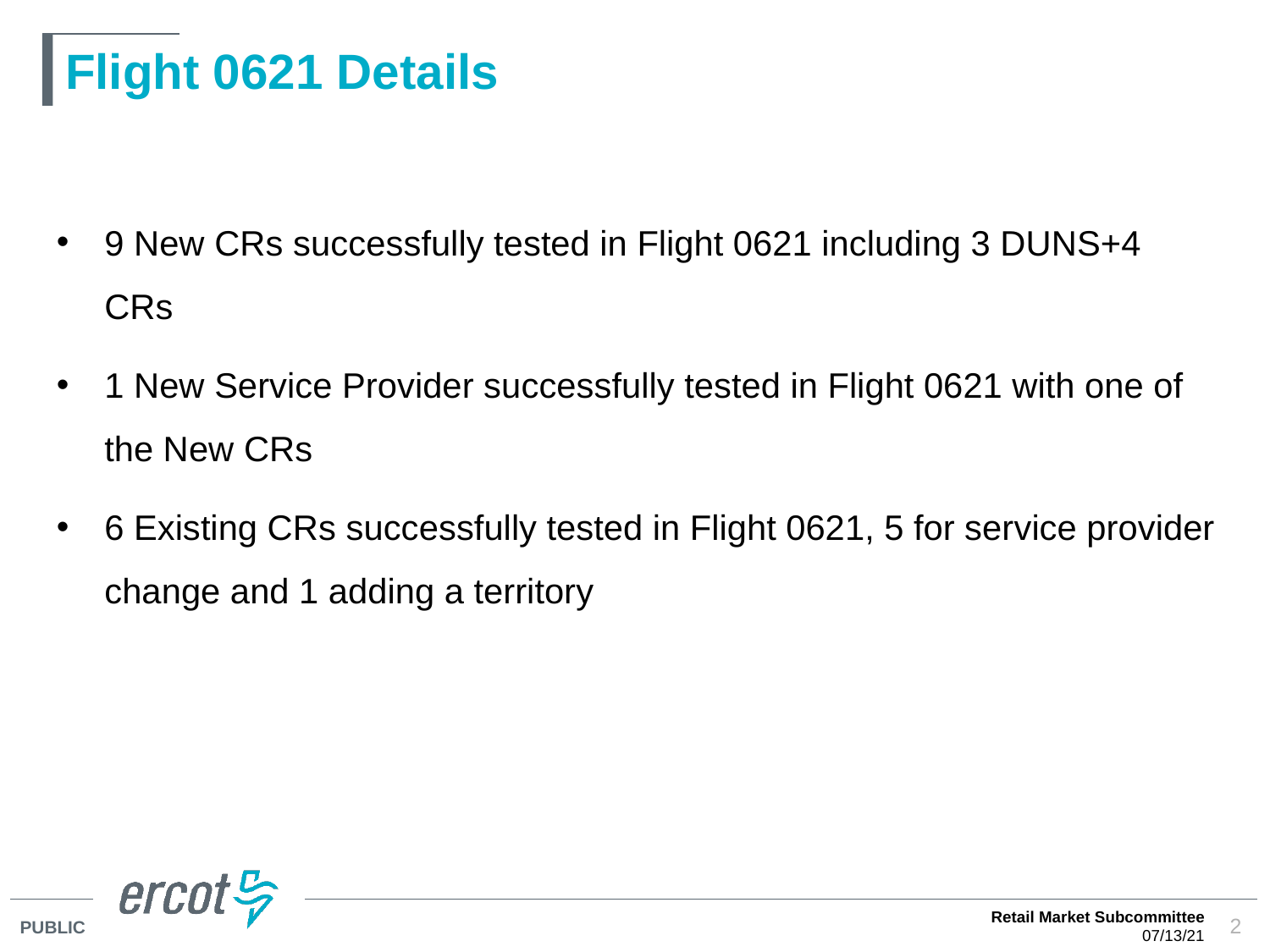

# Flight 0621 Details
9 New CRs successfully tested in Flight 0621 including 3 DUNS+4 CRs
1 New Service Provider successfully tested in Flight 0621 with one of the New CRs
6 Existing CRs successfully tested in Flight 0621, 5 for service provider change and 1 adding a territory

Retail Market Subcommittee
07/13/21
2